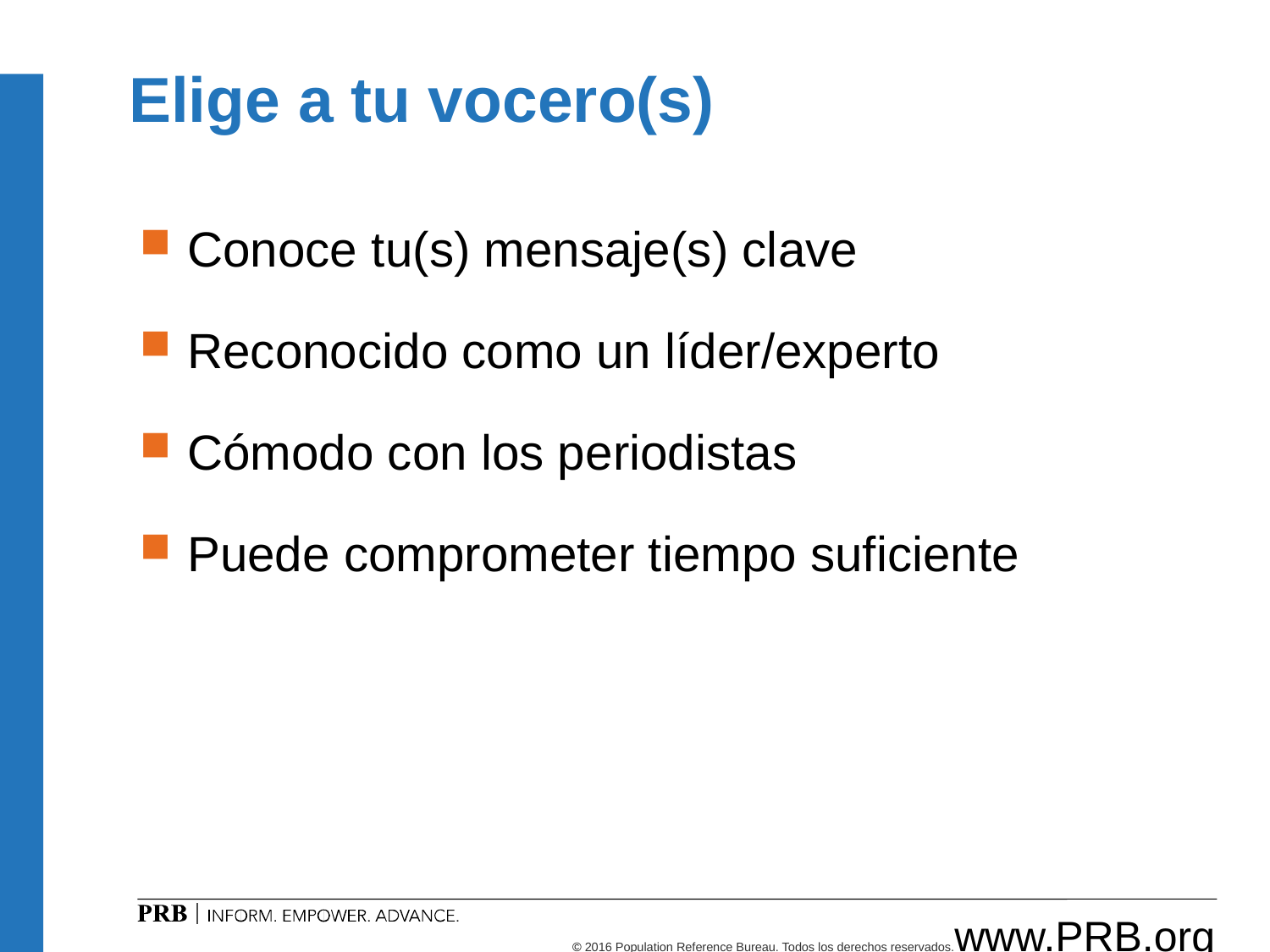

# Elige a tu vocero(s)
Conoce tu(s) mensaje(s) clave
Reconocido como un líder/experto
Cómodo con los periodistas
Puede comprometer tiempo suficiente